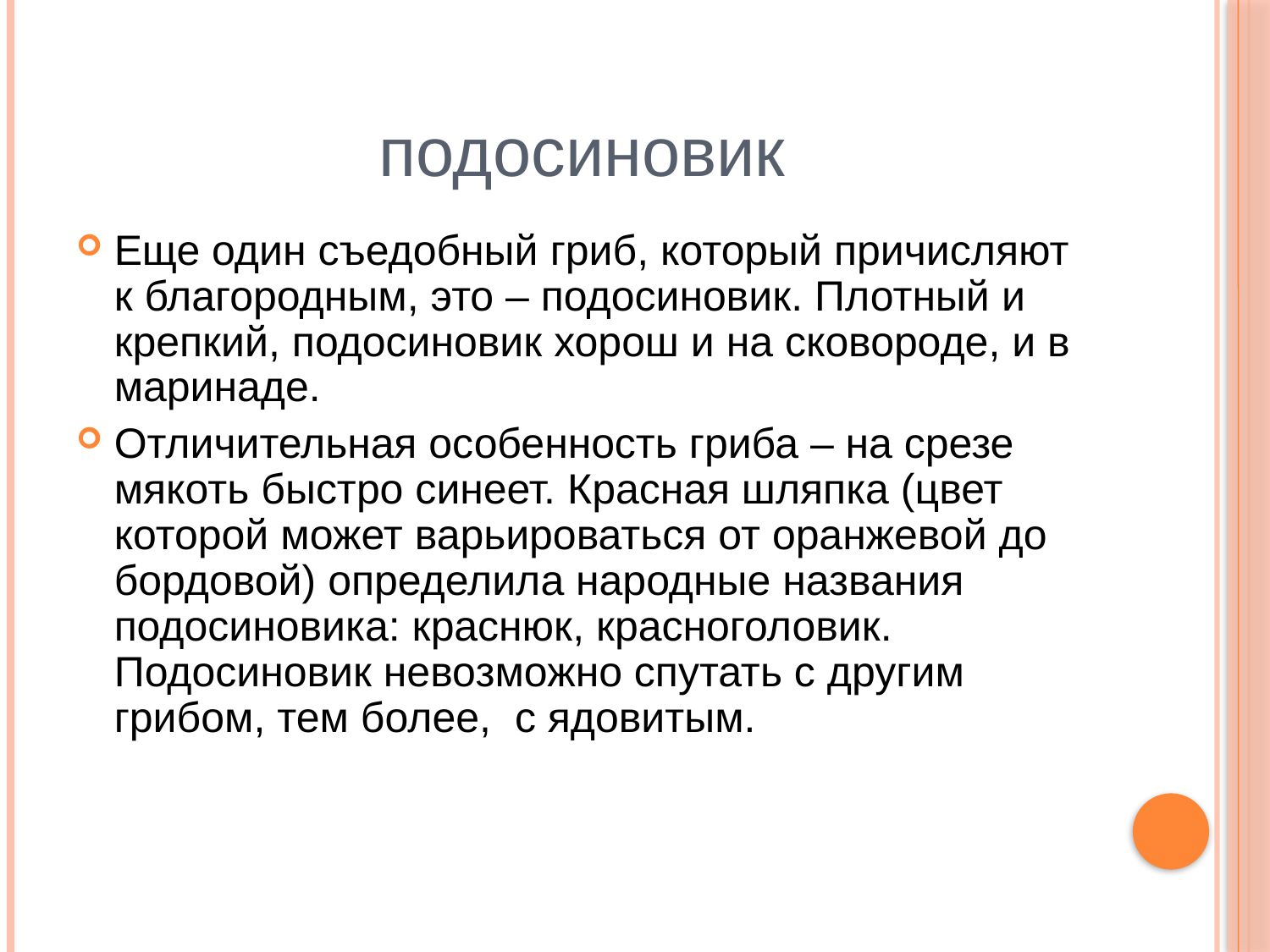

подосиновик
Еще один съедобный гриб, который причисляют к благородным, это – подосиновик. Плотный и крепкий, подосиновик хорош и на сковороде, и в маринаде.
Отличительная особенность гриба – на срезе мякоть быстро синеет. Красная шляпка (цвет которой может варьироваться от оранжевой до бордовой) определила народные названия подосиновика: краснюк, красноголовик. Подосиновик невозможно спутать с другим грибом, тем более,  с ядовитым.